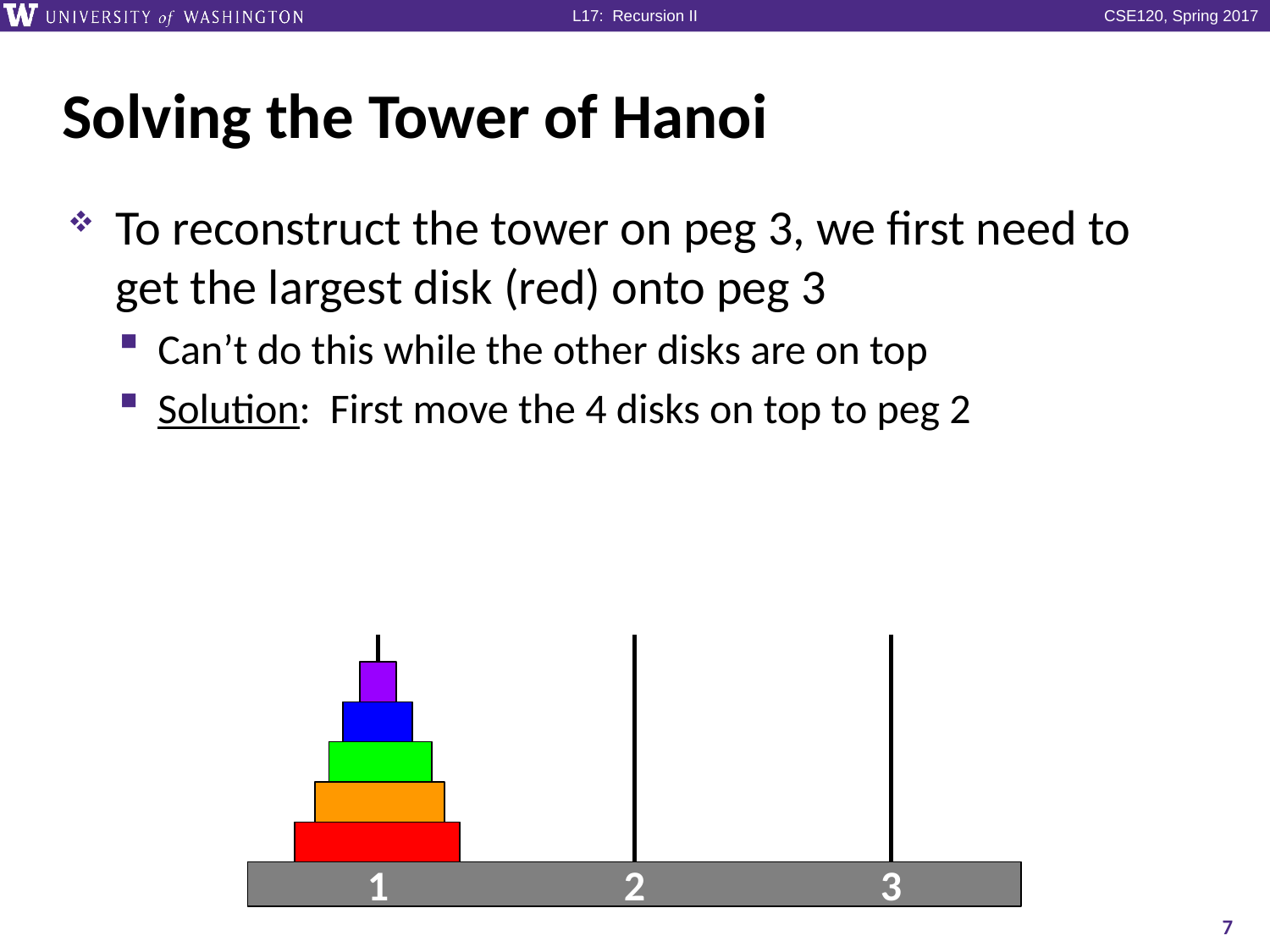

# Solving the Tower of Hanoi
To reconstruct the tower on peg 3, we first need to get the largest disk (red) onto peg 3
Can’t do this while the other disks are on top
Solution:  First move the 4 disks on top to peg 2
2
3
1

7